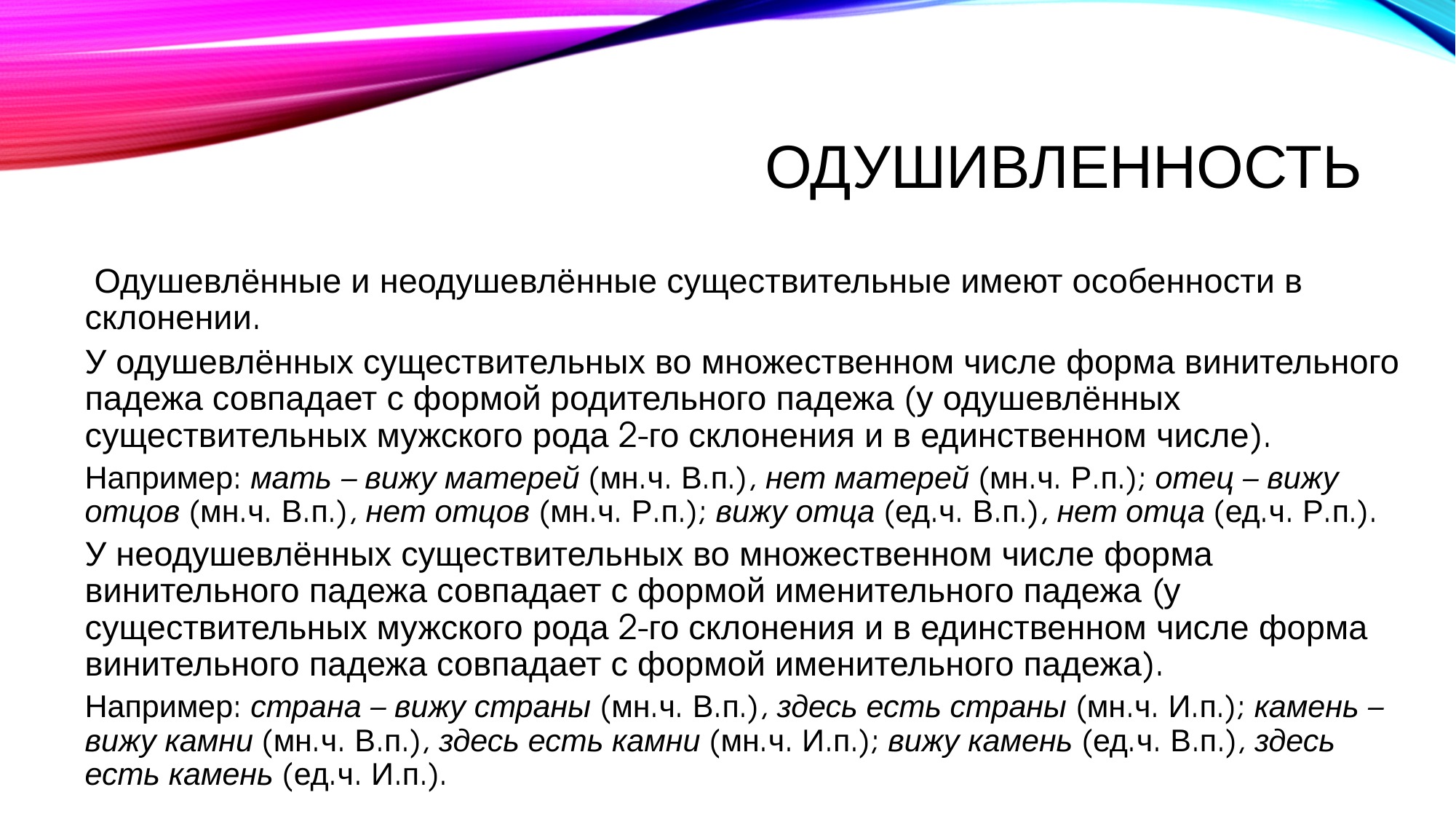

# Одушивленность
 Одушевлённые и неодушевлённые существительные имеют особенности в склонении.
У одушевлённых существительных во множественном числе форма винительного падежа совпадает с формой родительного падежа (у одушевлённых существительных мужского рода 2-го склонения и в единственном числе).
Например: мать – вижу матерей (мн.ч. В.п.), нет матерей (мн.ч. Р.п.); отец – вижу отцов (мн.ч. В.п.), нет отцов (мн.ч. Р.п.); вижу отца (ед.ч. В.п.), нет отца (ед.ч. Р.п.).
У неодушевлённых существительных во множественном числе форма винительного падежа совпадает с формой именительного падежа (у существительных мужского рода 2-го склонения и в единственном числе форма винительного падежа совпадает с формой именительного падежа).
Например: страна – вижу страны (мн.ч. В.п.), здесь есть страны (мн.ч. И.п.); камень – вижу камни (мн.ч. В.п.), здесь есть камни (мн.ч. И.п.); вижу камень (ед.ч. В.п.), здесь есть камень (ед.ч. И.п.).